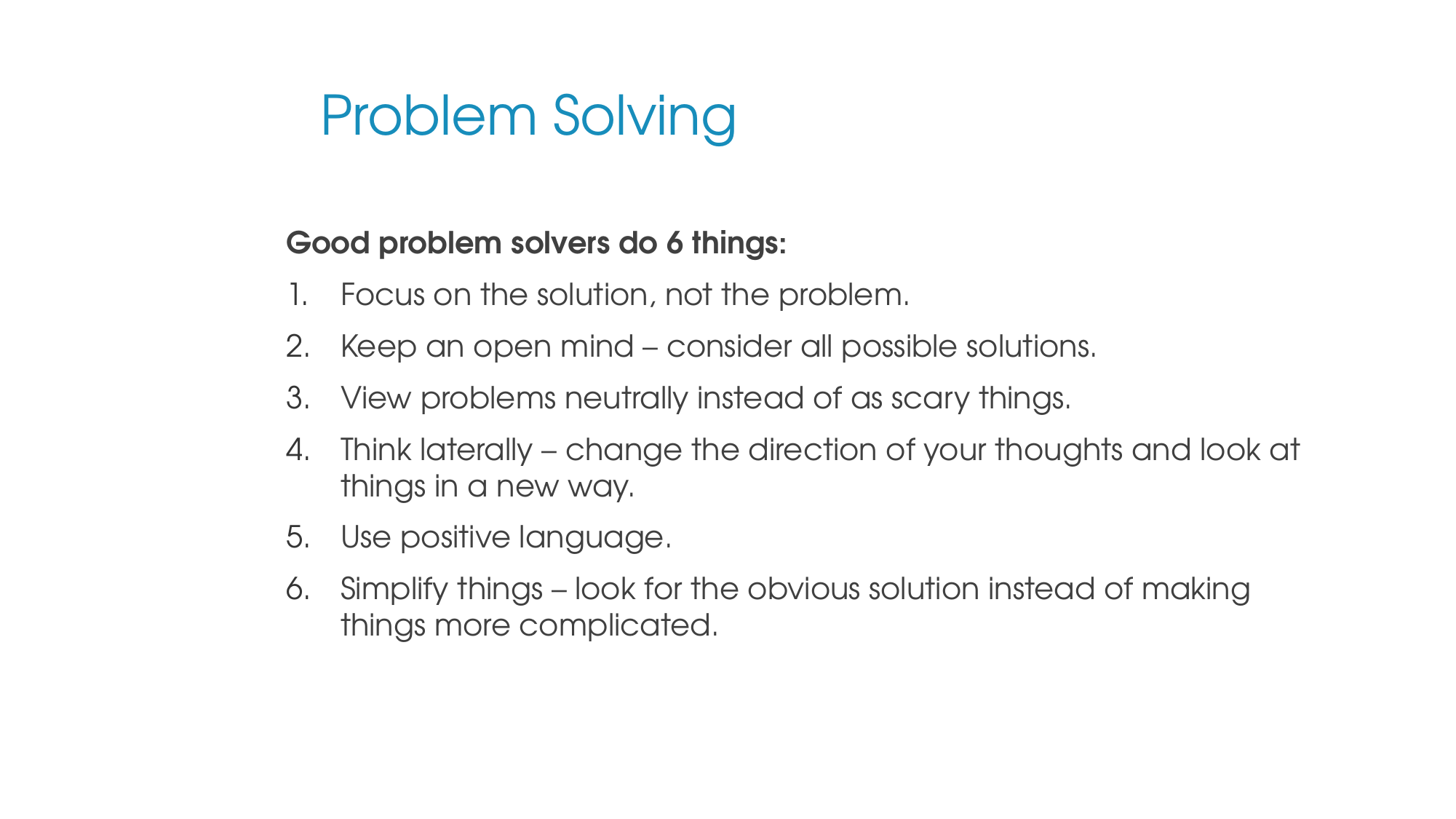

# Problem Solving
Good problem solvers do 6 things:
Focus on the solution, not the problem.
Keep an open mind – consider all possible solutions.
View problems neutrally instead of as scary things.
Think laterally – change the direction of your thoughts and look at things in a new way.
Use positive language.
Simplify things – look for the obvious solution instead of making things more complicated.